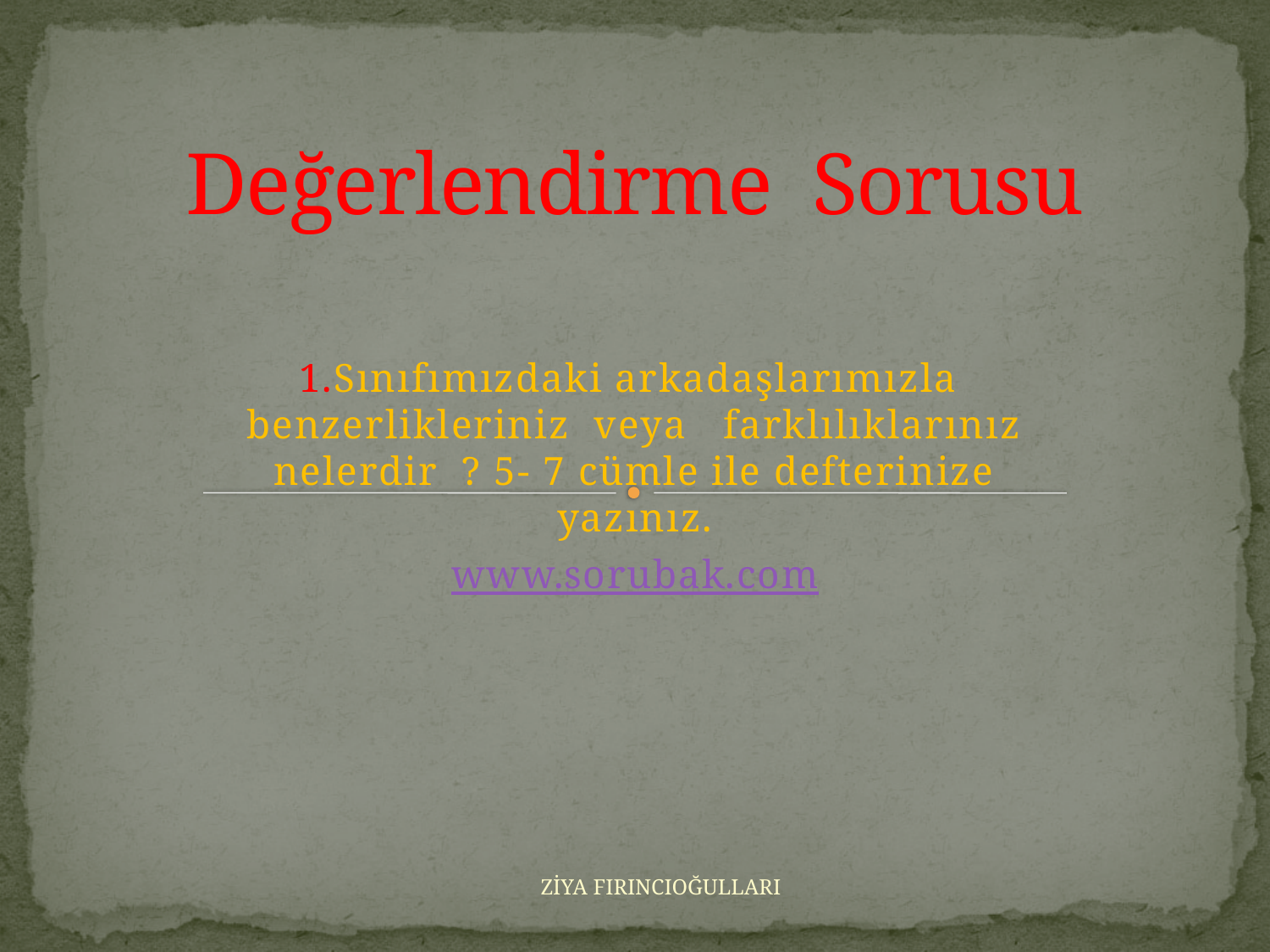

# Değerlendirme  Sorusu
1.Sınıfımızdaki arkadaşlarımızla  benzerlikleriniz  veya   farklılıklarınız nelerdir  ? 5- 7 cümle ile defterinize yazınız.
www.sorubak.com

ZİYA FIRINCIOĞULLARI